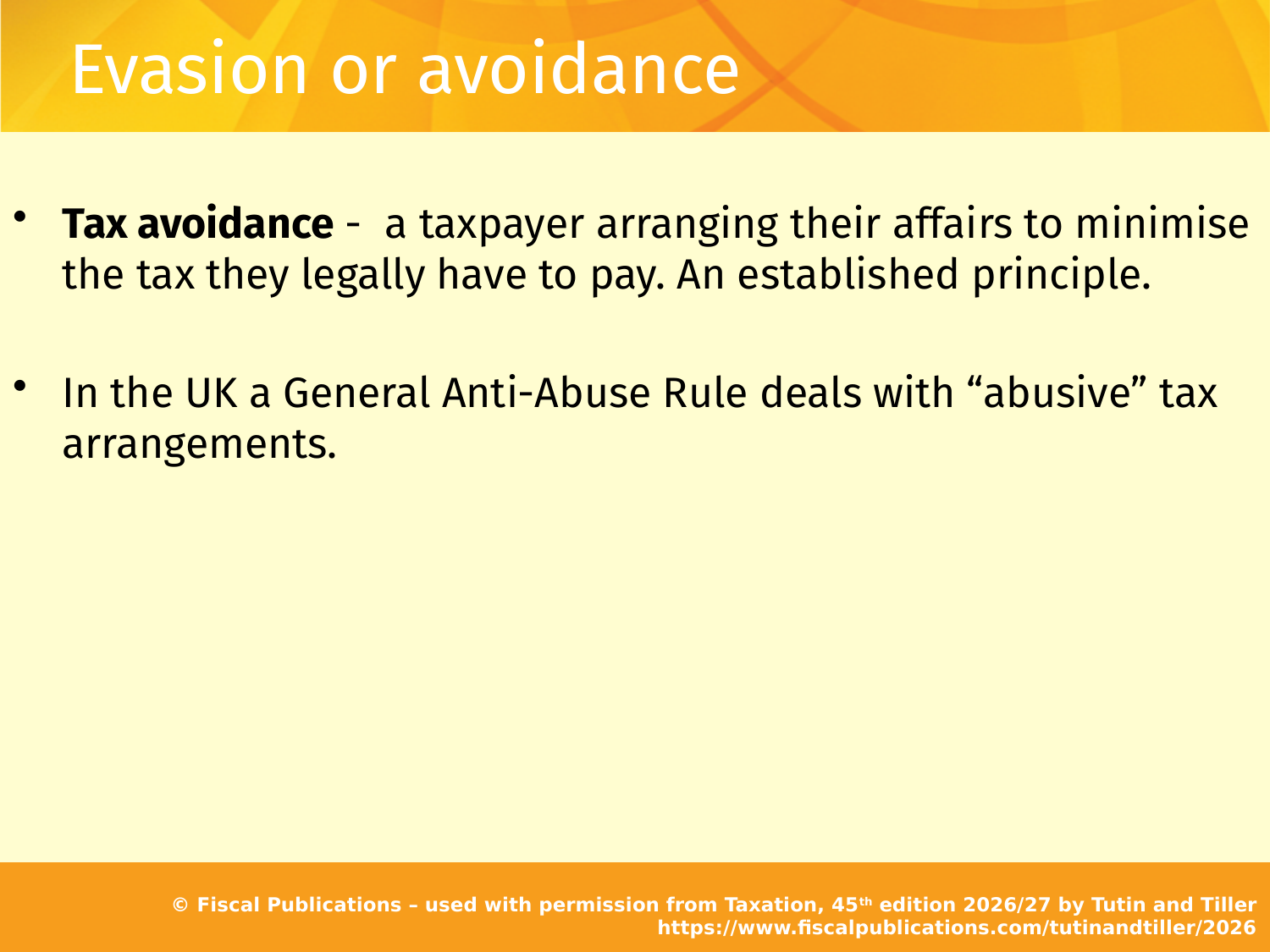

# Evasion or avoidance

Tax avoidance -  a taxpayer arranging their affairs to minimise the tax they legally have to pay. An established principle.

In the UK a General Anti-Abuse Rule deals with “abusive” tax arrangements.